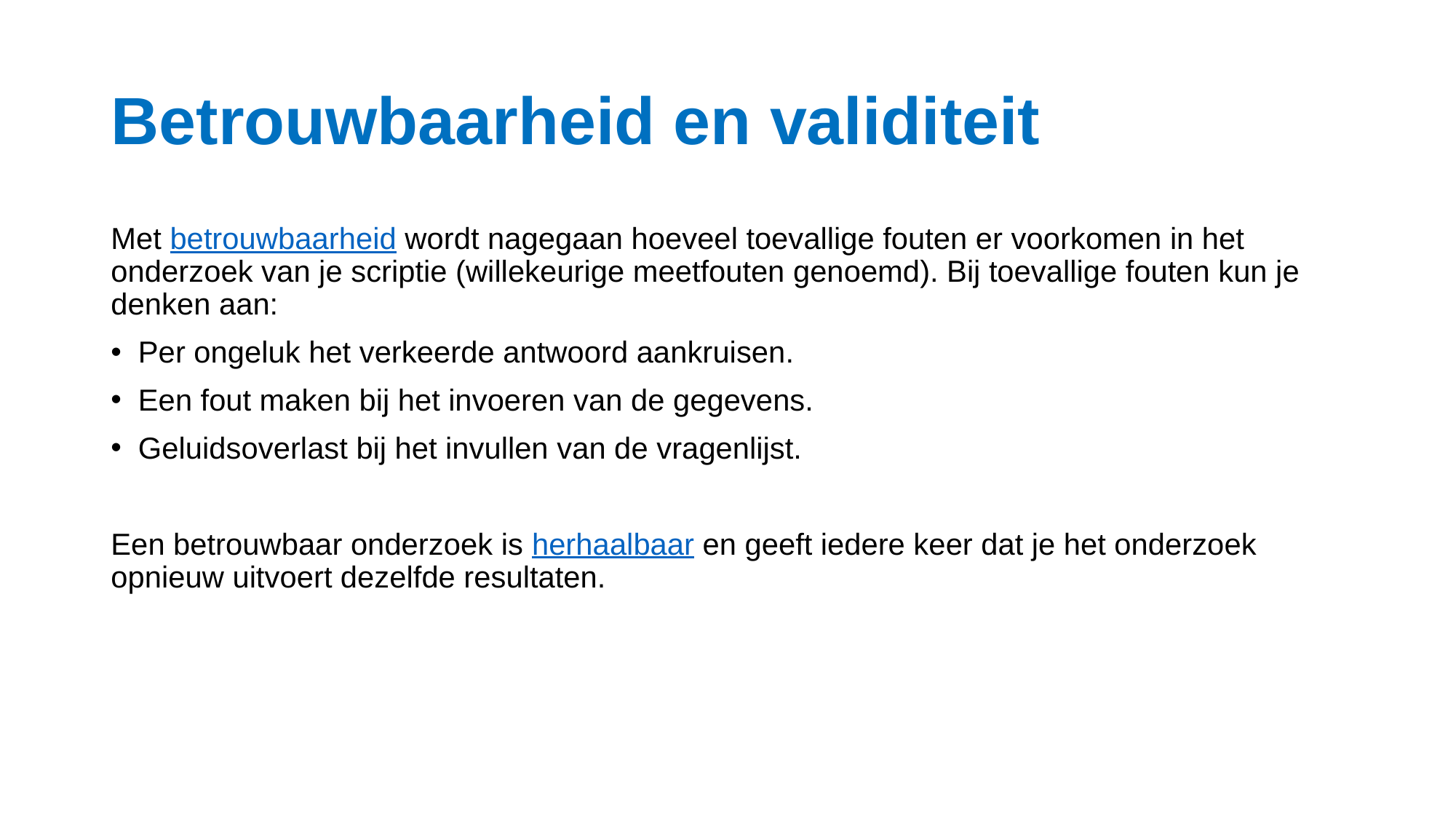

# Betrouwbaarheid en validiteit
Met betrouwbaarheid wordt nagegaan hoeveel toevallige fouten er voorkomen in het onderzoek van je scriptie (willekeurige meetfouten genoemd). Bij toevallige fouten kun je denken aan:
Per ongeluk het verkeerde antwoord aankruisen.
Een fout maken bij het invoeren van de gegevens.
Geluidsoverlast bij het invullen van de vragenlijst.

Een betrouwbaar onderzoek is herhaalbaar en geeft iedere keer dat je het onderzoek opnieuw uitvoert dezelfde resultaten.